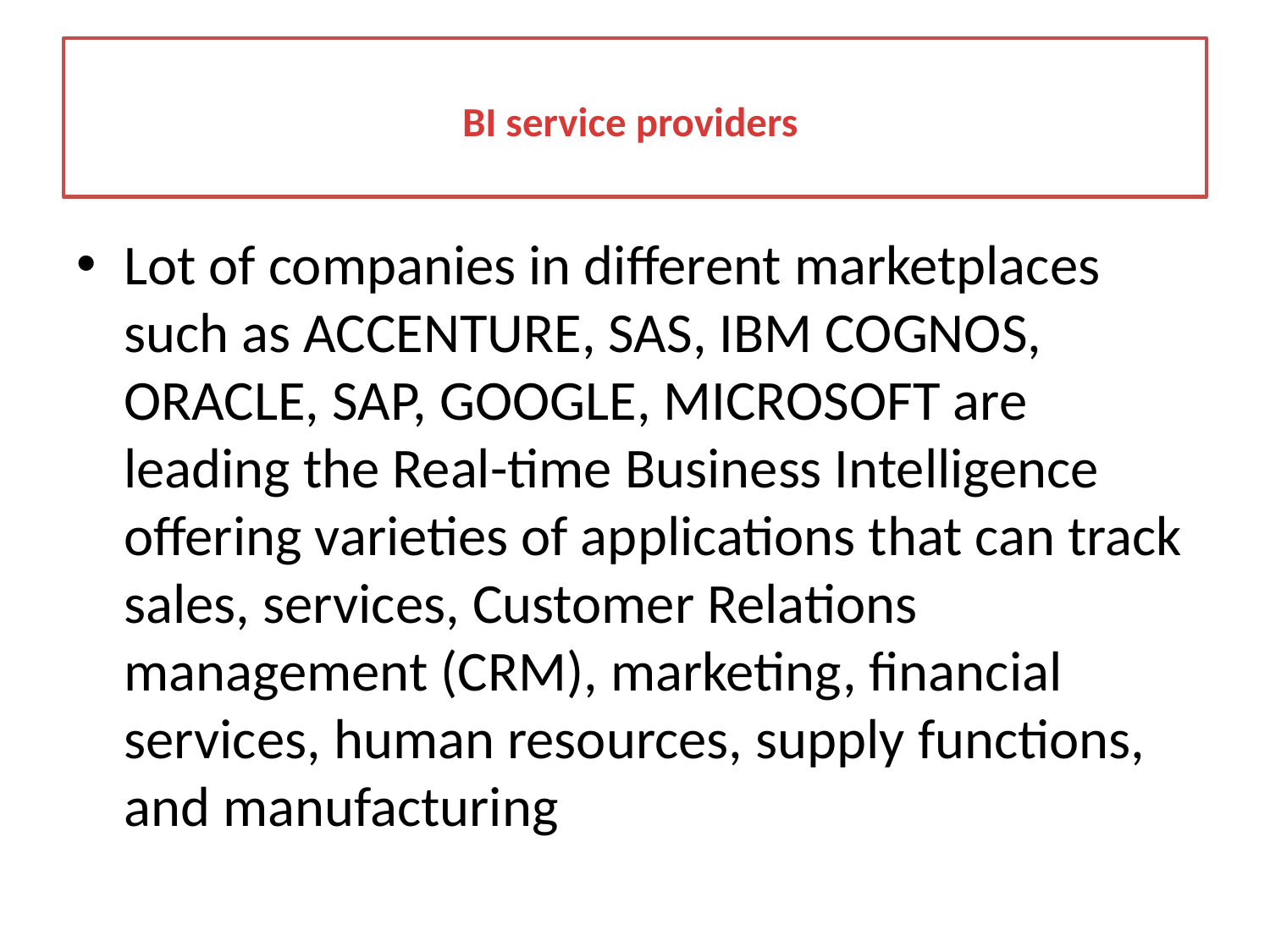

# BI service providers
Lot of companies in different marketplaces such as ACCENTURE, SAS, IBM COGNOS, ORACLE, SAP, GOOGLE, MICROSOFT are leading the Real-time Business Intelligence offering varieties of applications that can track sales, services, Customer Relations management (CRM), marketing, financial services, human resources, supply functions, and manufacturing